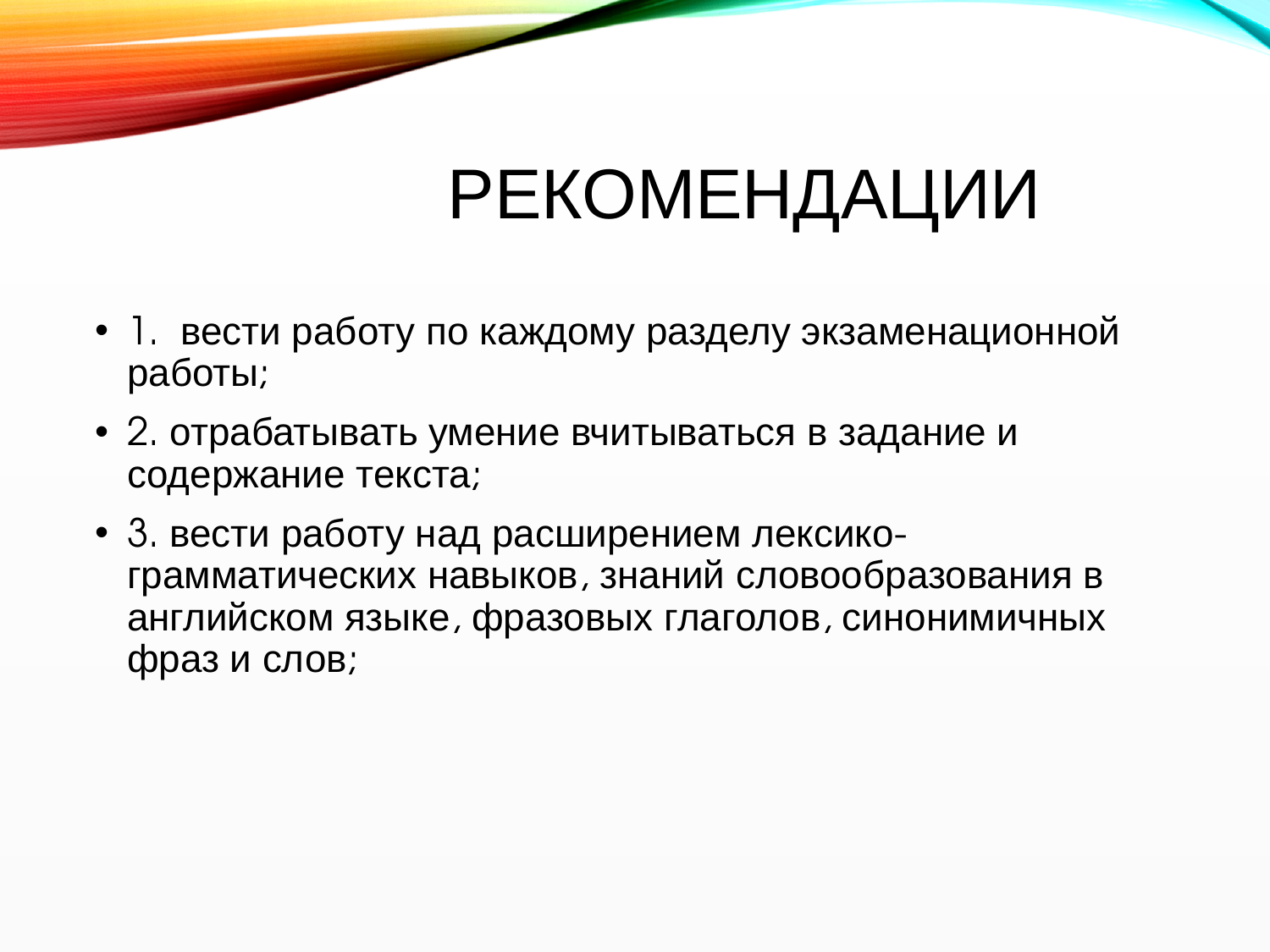

# Рекомендации
1.  вести работу по каждому разделу экзаменационной работы;
2. отрабатывать умение вчитываться в задание и содержание текста;
3. вести работу над расширением лексико-грамматических навыков, знаний словообразования в английском языке, фразовых глаголов, синонимичных фраз и слов;